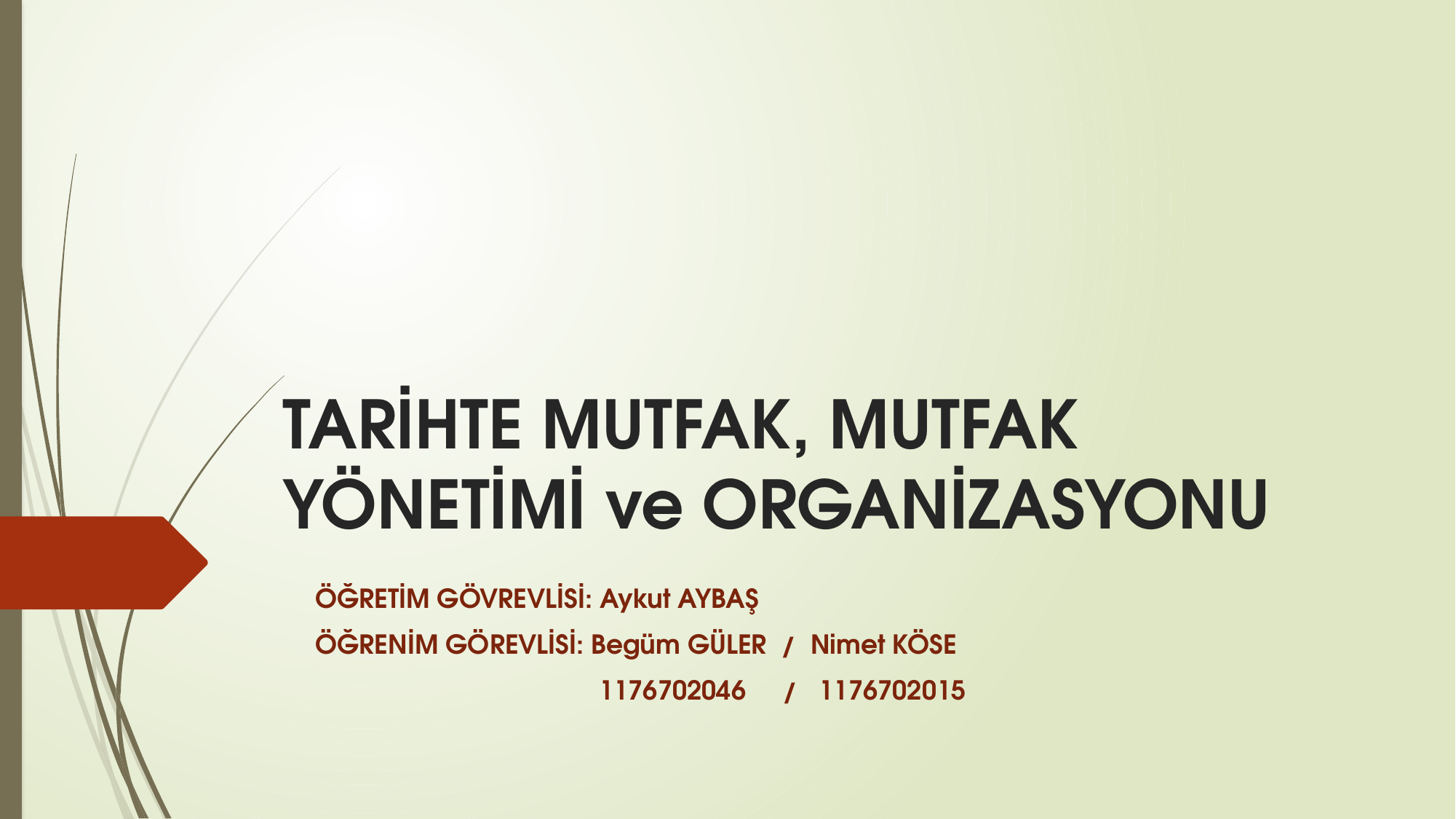

# TARİHTE MUTFAK, MUTFAK YÖNETİMİ ve ORGANİZASYONU
ÖĞRETİM GÖVREVLİSİ: Aykut AYBAŞ
ÖĞRENİM GÖREVLİSİ: Begüm GÜLER  /  Nimet KÖSE
                                       1176702046     /   1176702015